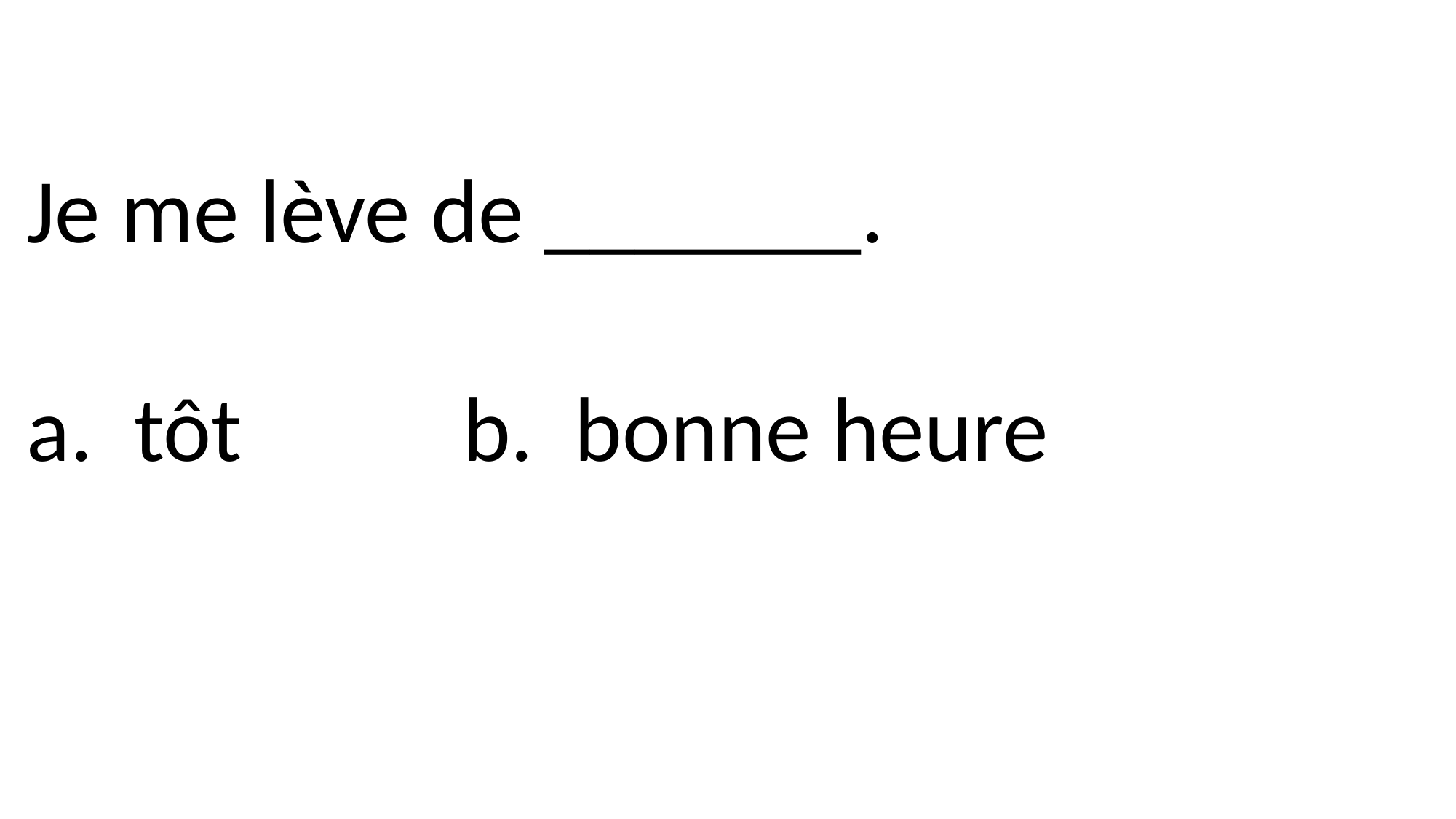

Je me lève de _______.

a.  tôt			b.  bonne heure